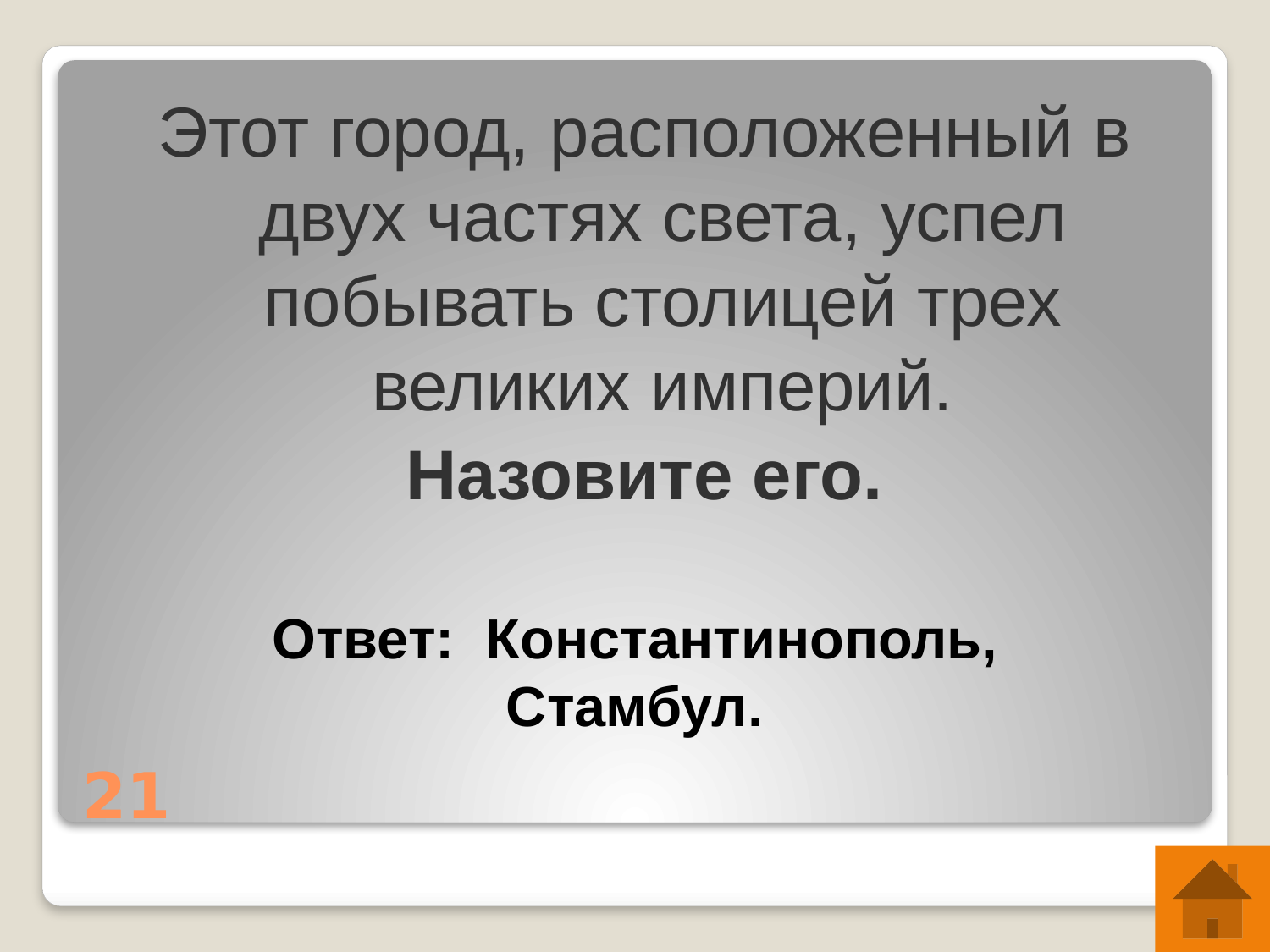

Этот город, расположенный в двух частях света, успел побывать столицей трех великих империй.
Назовите его.
Ответ:  Константинополь, Стамбул.
# 21